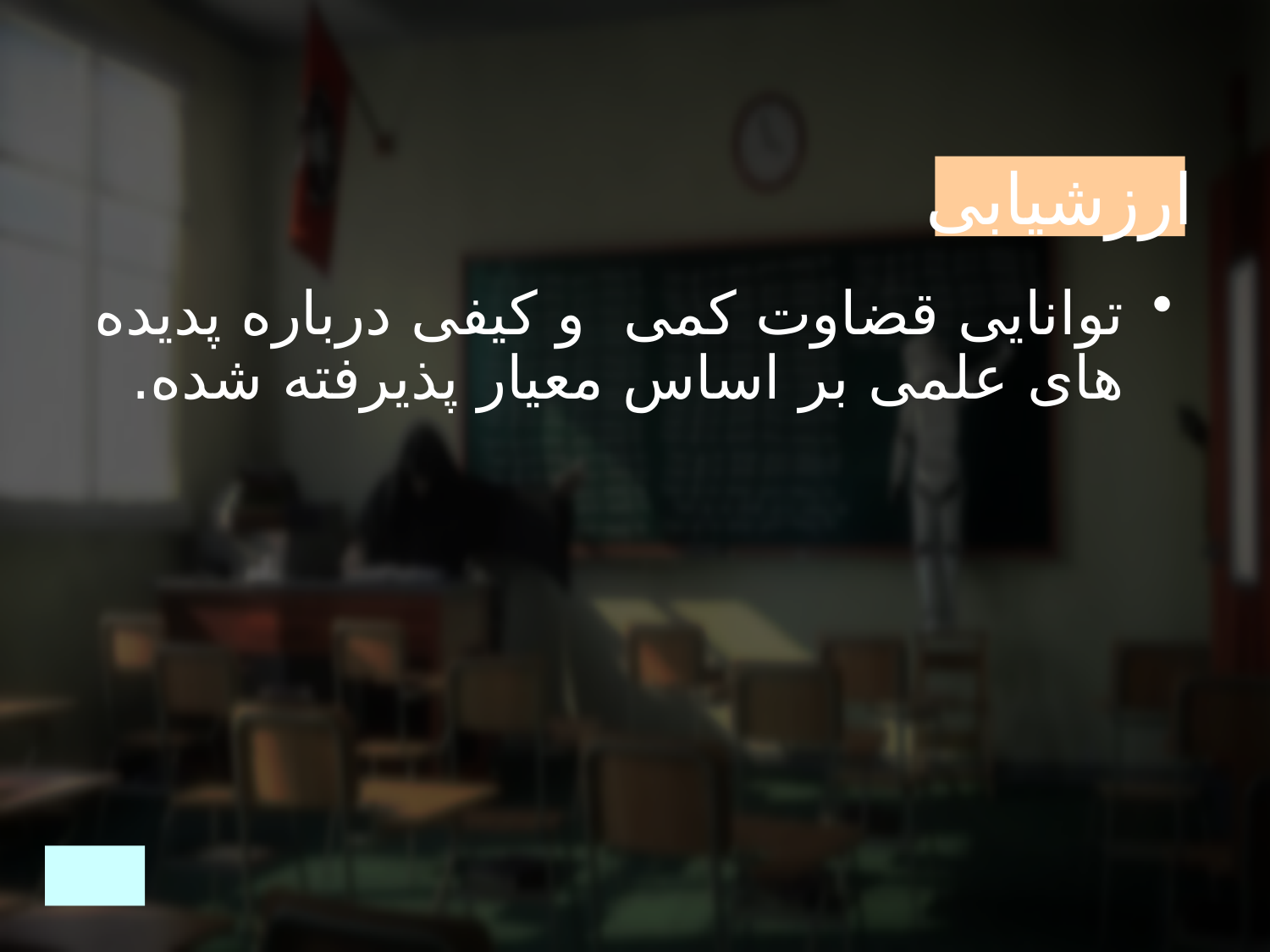

ارزشیابی
توانایی قضاوت کمی  و کیفی درباره پدیده های علمی بر اساس معیار پذیرفته شده.